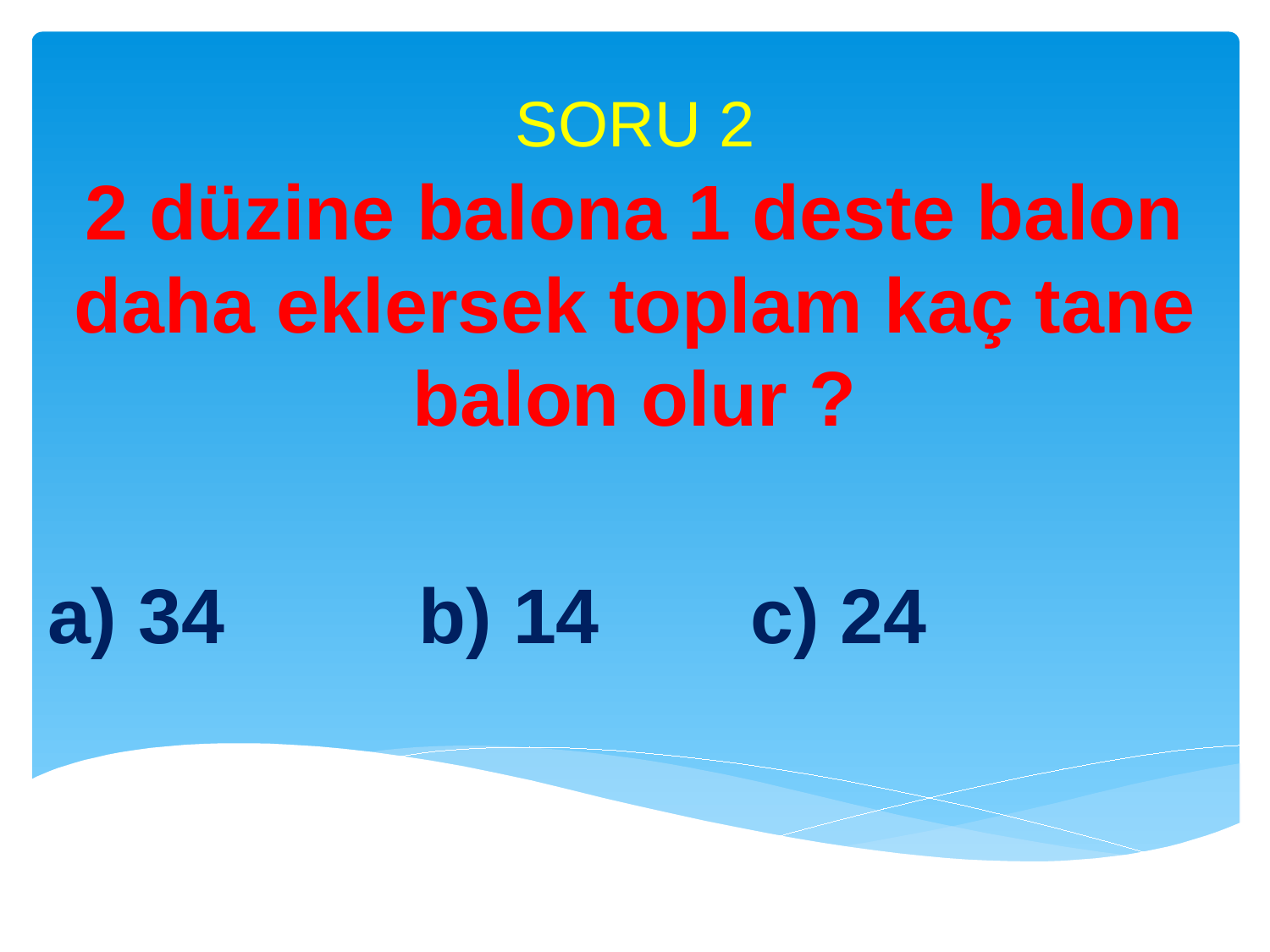

# SORU 2
2 düzine balona 1 deste balon daha eklersek toplam kaç tane balon olur ?

a) 34         b) 14       c) 24